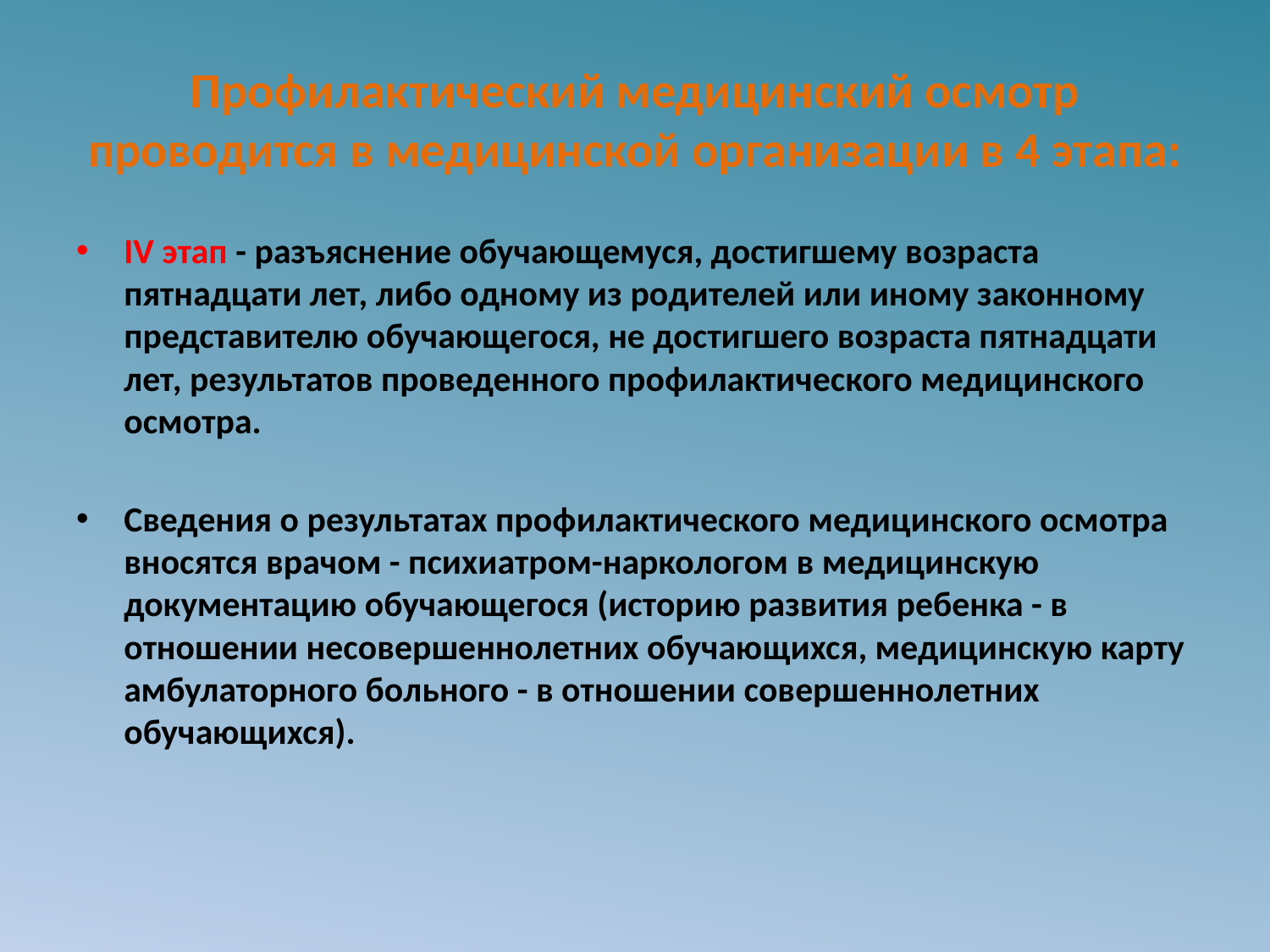

# Профилактический медицинский осмотр проводится в медицинской организации в 4 этапа:
IV этап - разъяснение обучающемуся, достигшему возраста пятнадцати лет, либо одному из родителей или иному законному представителю обучающегося, не достигшего возраста пятнадцати лет, результатов проведенного профилактического медицинского осмотра.

Сведения о результатах профилактического медицинского осмотра вносятся врачом - психиатром-наркологом в медицинскую документацию обучающегося (историю развития ребенка - в отношении несовершеннолетних обучающихся, медицинскую карту амбулаторного больного - в отношении совершеннолетних обучающихся).